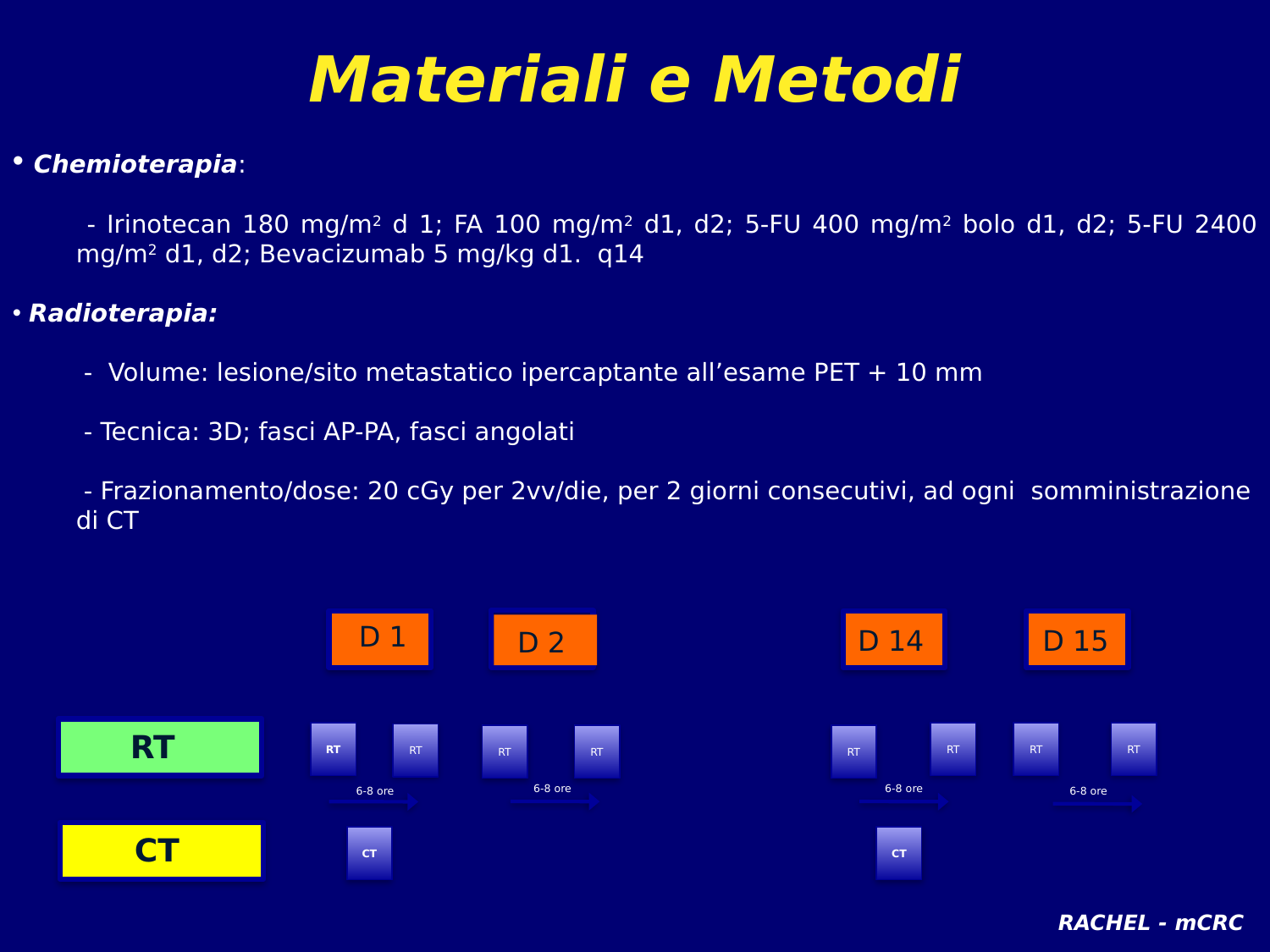

# Materiali e Metodi
 Chemioterapia:

 - Irinotecan 180 mg/m2 d 1; FA 100 mg/m2 d1, d2; 5-FU 400 mg/m2 bolo d1, d2; 5-FU 2400 mg/m2 d1, d2; Bevacizumab 5 mg/kg d1.  q14

 Radioterapia:

 -  Volume: lesione/sito metastatico ipercaptante all’esame PET + 10 mm

 - Tecnica: 3D; fasci AP-PA, fasci angolati

 - Frazionamento/dose: 20 cGy per 2vv/die, per 2 giorni consecutivi, ad ogni  somministrazione di CT

D 1
 D 2
D 14
D 15

RT
RT
RT
RT
RT
RT
RT
RT
RT
6-8 ore
6-8 ore
6-8 ore
6-8 ore

CT
CT
CT
RACHEL - mCRC